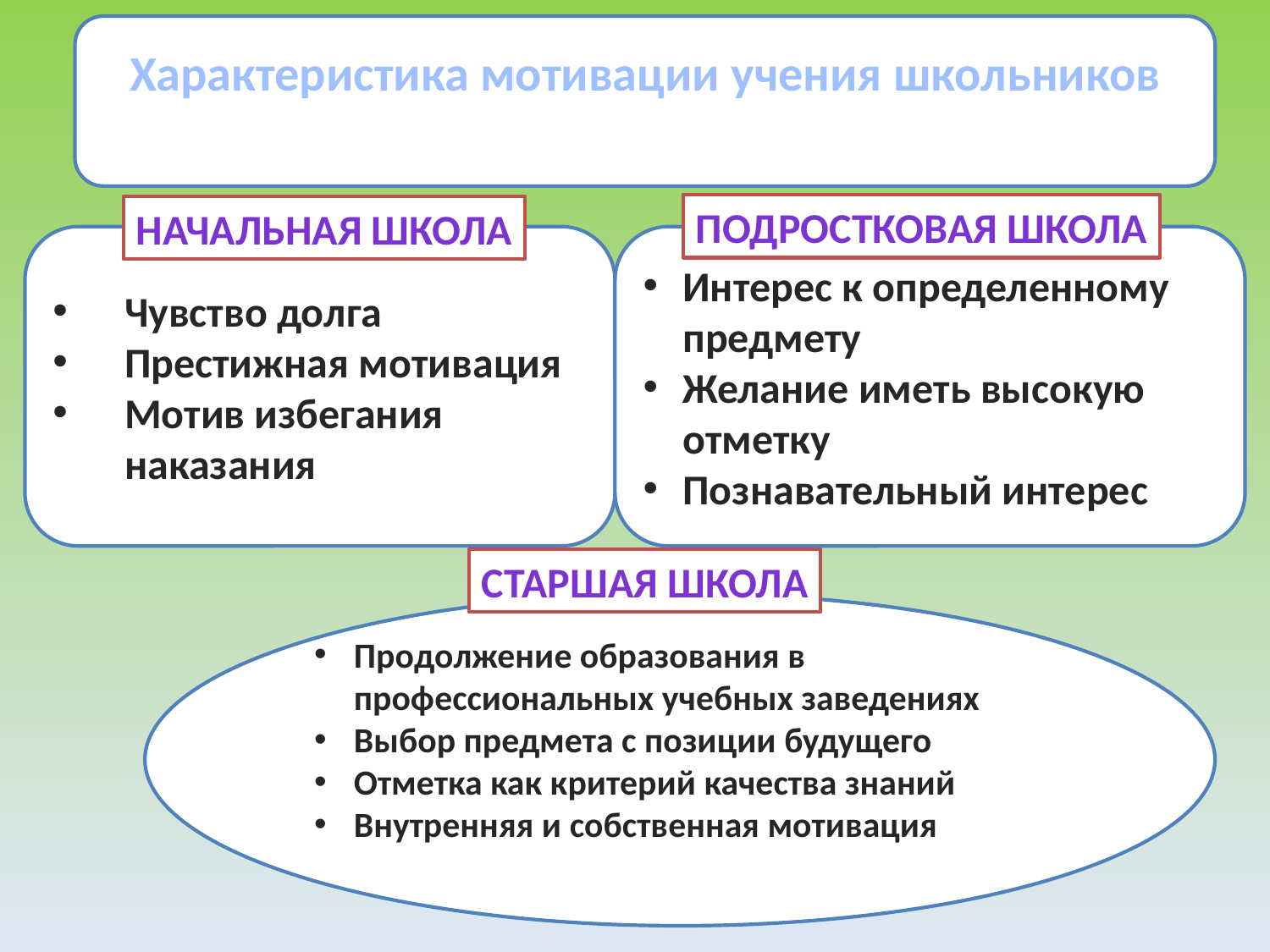

Характеристика мотивации учения школьников

Подростковая школа
Начальная школа
Интерес к определенному предмету
Желание иметь высокую отметку
Познавательный интерес

Чувство долга
Престижная мотивация
Мотив избегания наказания

Старшая школа
Продолжение образования в профессиональных учебных заведениях
Выбор предмета с позиции будущего
Отметка как критерий качества знаний
Внутренняя и собственная мотивация